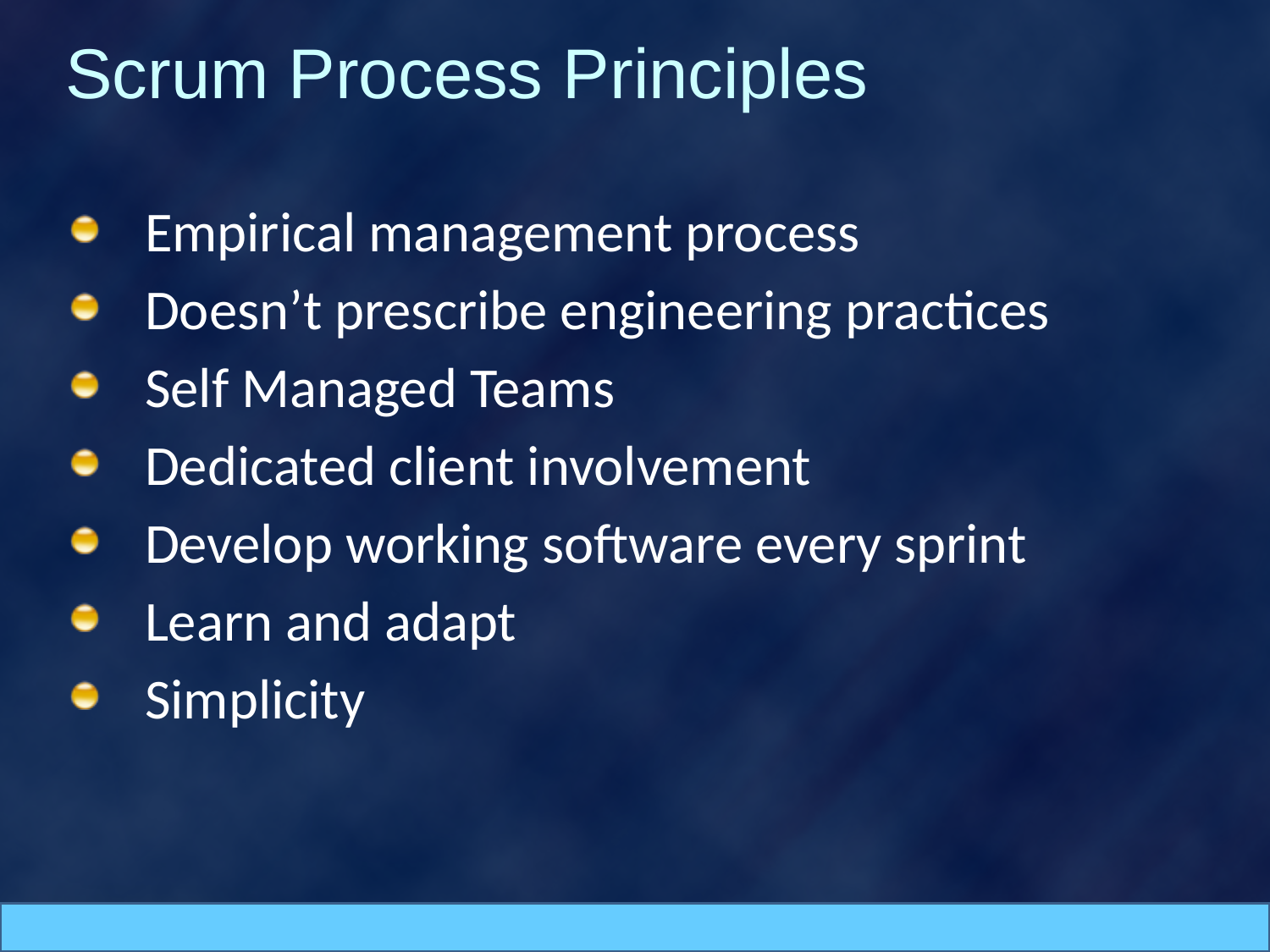

# Scrum Process Principles
Empirical management process
Doesn’t prescribe engineering practices
Self Managed Teams
Dedicated client involvement
Develop working software every sprint
Learn and adapt
Simplicity